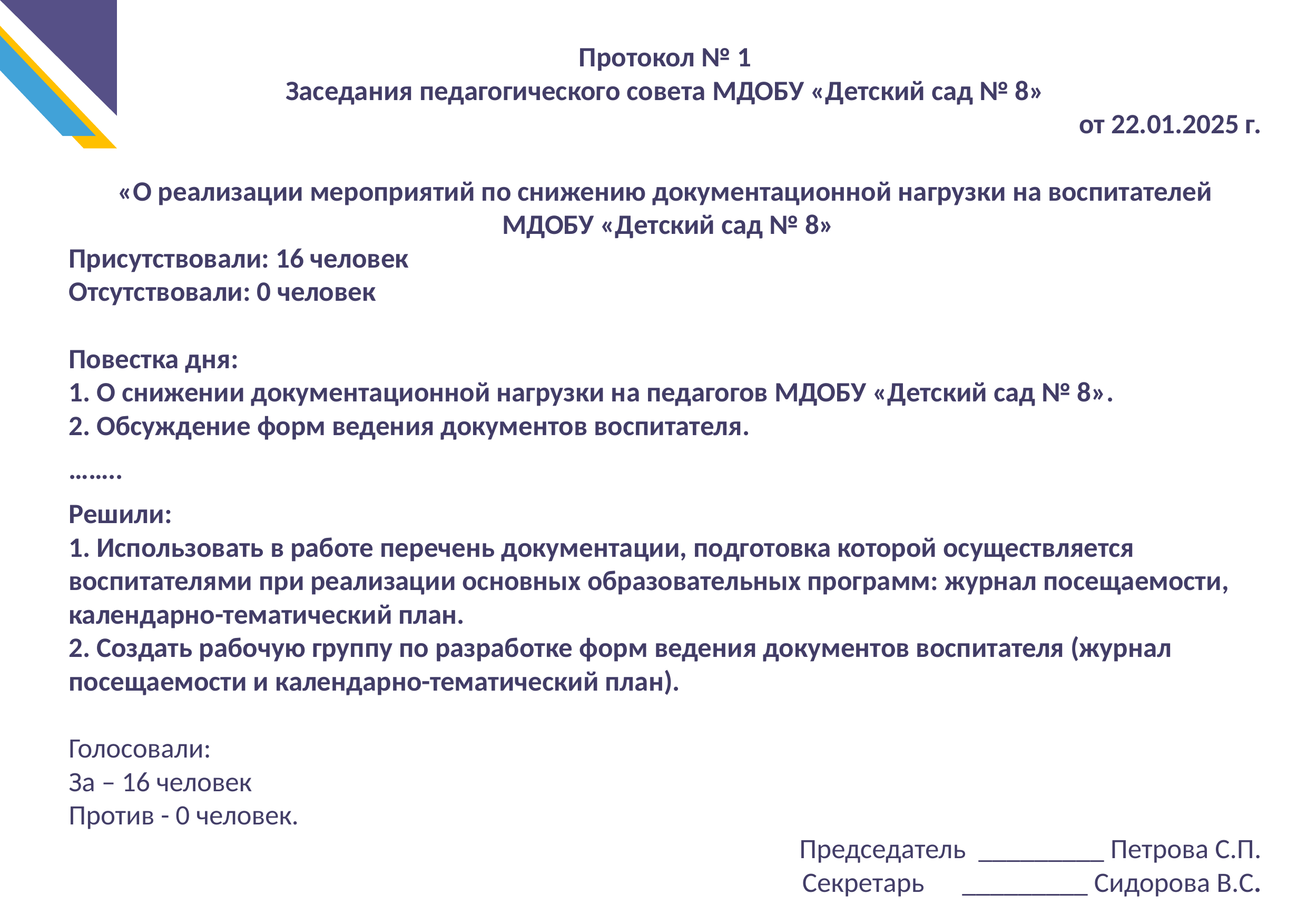

Протокол № 1
Заседания педагогического совета МДОБУ «Детский сад № 8»
от 22.01.2025 г.

«О реализации мероприятий по снижению документационной нагрузки на воспитателей
 МДОБУ «Детский сад № 8»
Присутствовали: 16 человек
Отсутствовали: 0 человек

Повестка дня:
1. О снижении документационной нагрузки на педагогов МДОБУ «Детский сад № 8».
2. Обсуждение форм ведения документов воспитателя.

……..

Решили:
1. Использовать в работе перечень документации, подготовка которой осуществляется воспитателями при реализации основных образовательных программ: журнал посещаемости, календарно-тематический план.
2. Создать рабочую группу по разработке форм ведения документов воспитателя (журнал посещаемости и календарно-тематический план).

Голосовали:
За – 16 человек
Против - 0 человек.
Председатель  _________ Петрова С.П.
Секретарь      _________ Сидорова В.С.